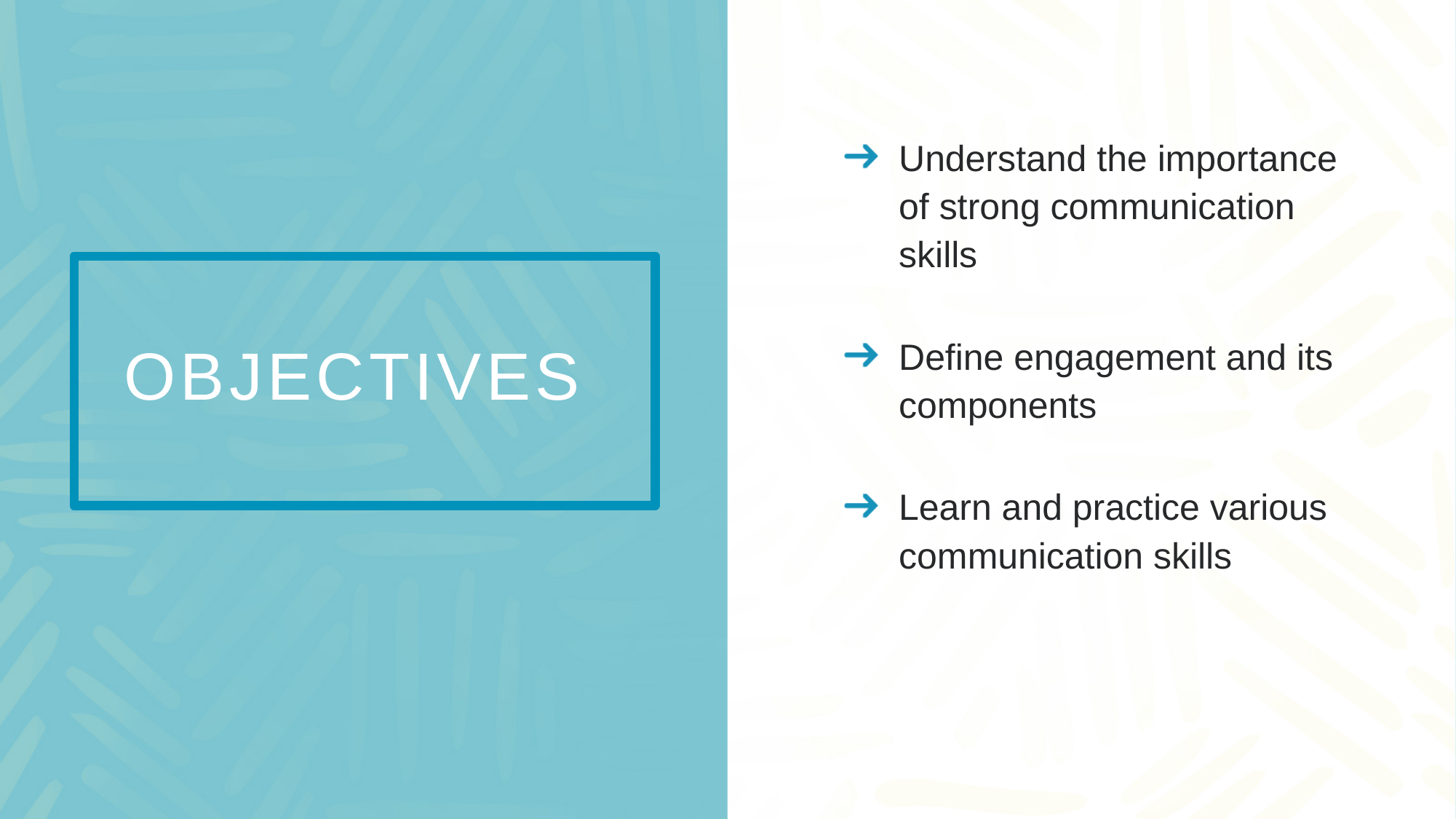

Understand the importance of strong communication skills
Define engagement and its components
Learn and practice various communication skills

# Objectives